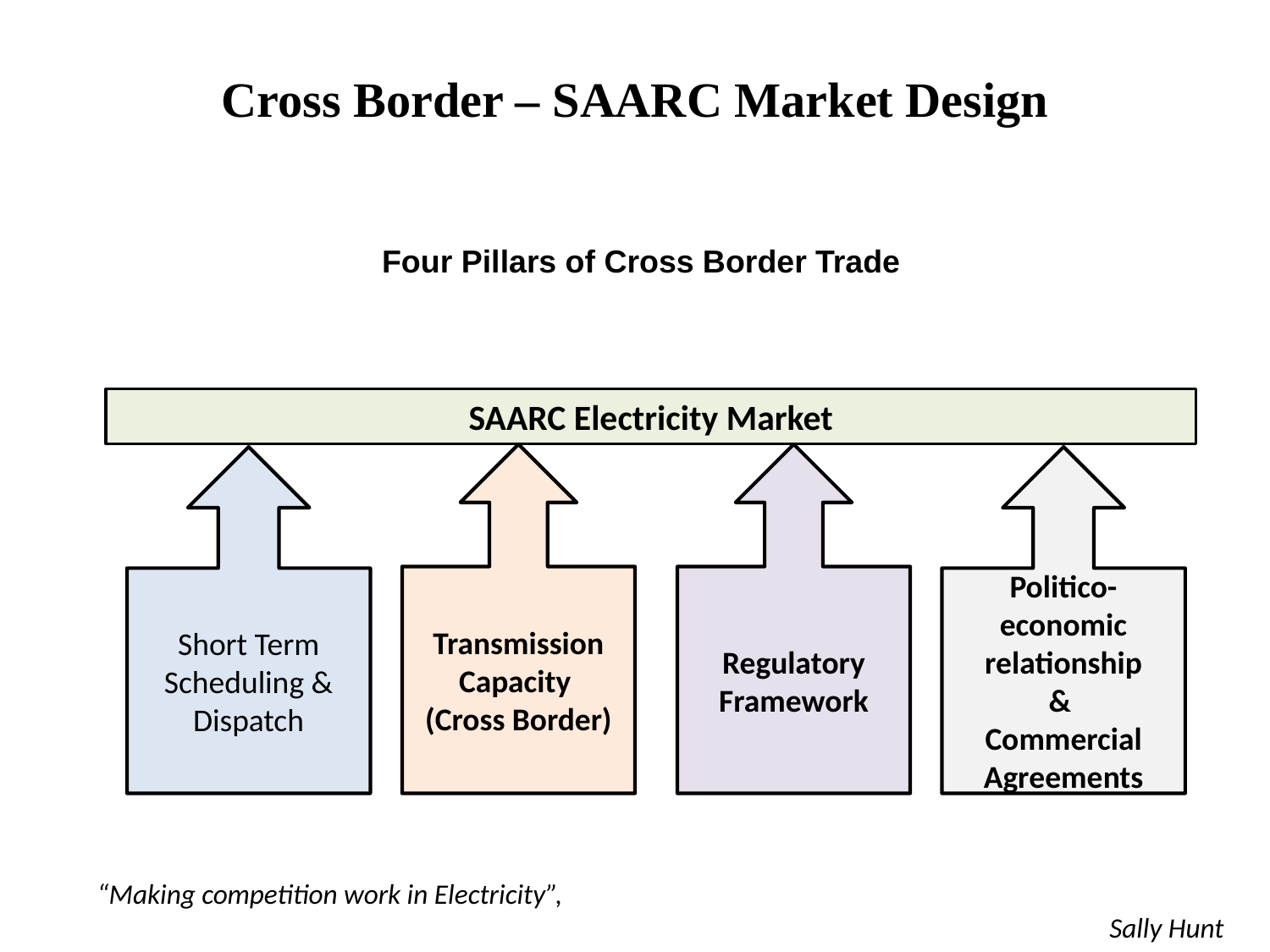

# Cross Border – SAARC Market Design

Four Pillars of Cross Border Trade
SAARC Electricity Market
Transmission Capacity
(Cross Border)
Regulatory Framework
Short Term Scheduling & Dispatch
Politico-economic relationship
&
Commercial Agreements
“Making competition work in Electricity”,
Sally Hunt